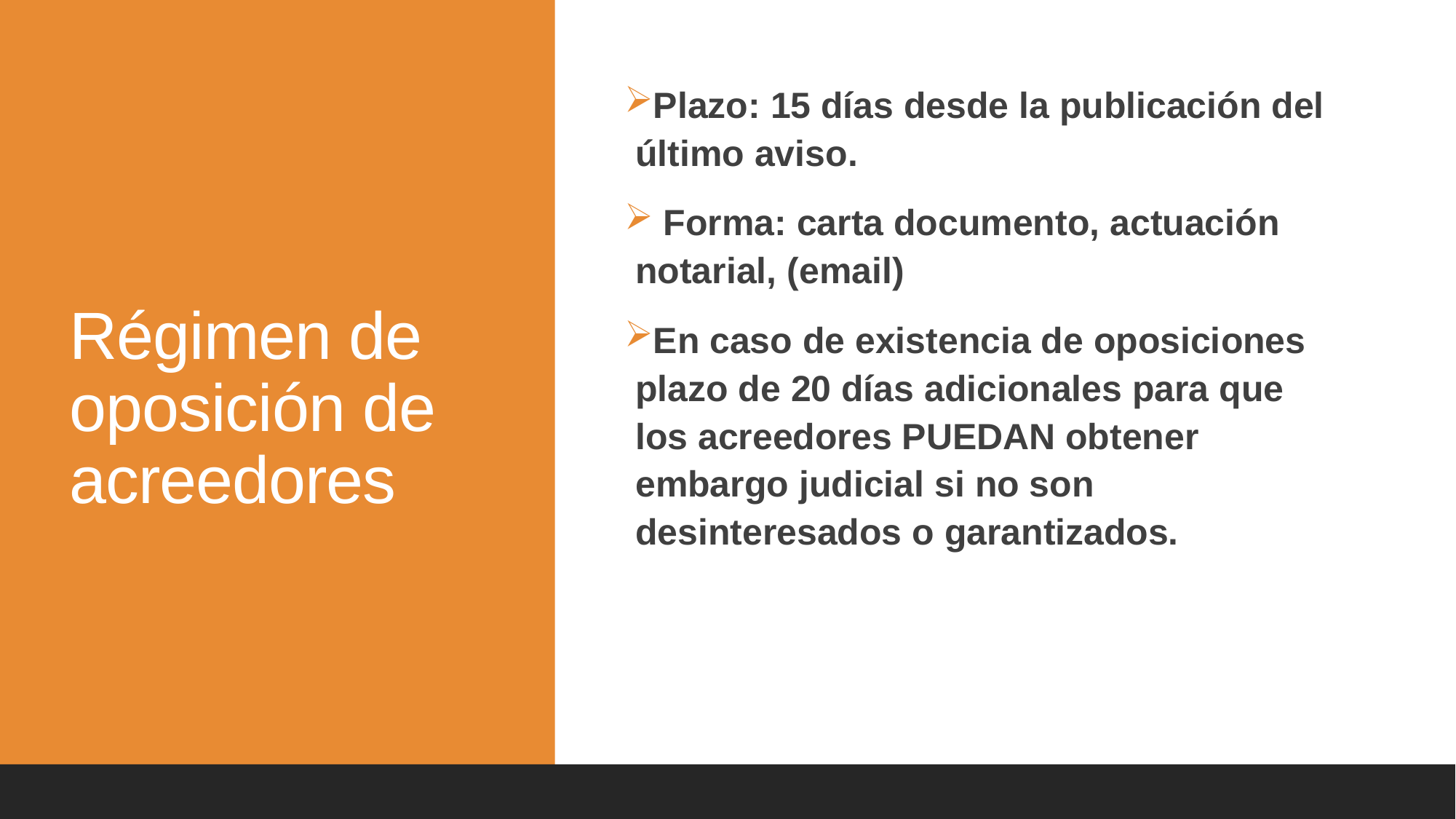

# Régimen de oposición de acreedores
Plazo: 15 días desde la publicación del último aviso.
 Forma: carta documento, actuación notarial, (email)
En caso de existencia de oposiciones plazo de 20 días adicionales para que los acreedores PUEDAN obtener embargo judicial si no son desinteresados o garantizados.